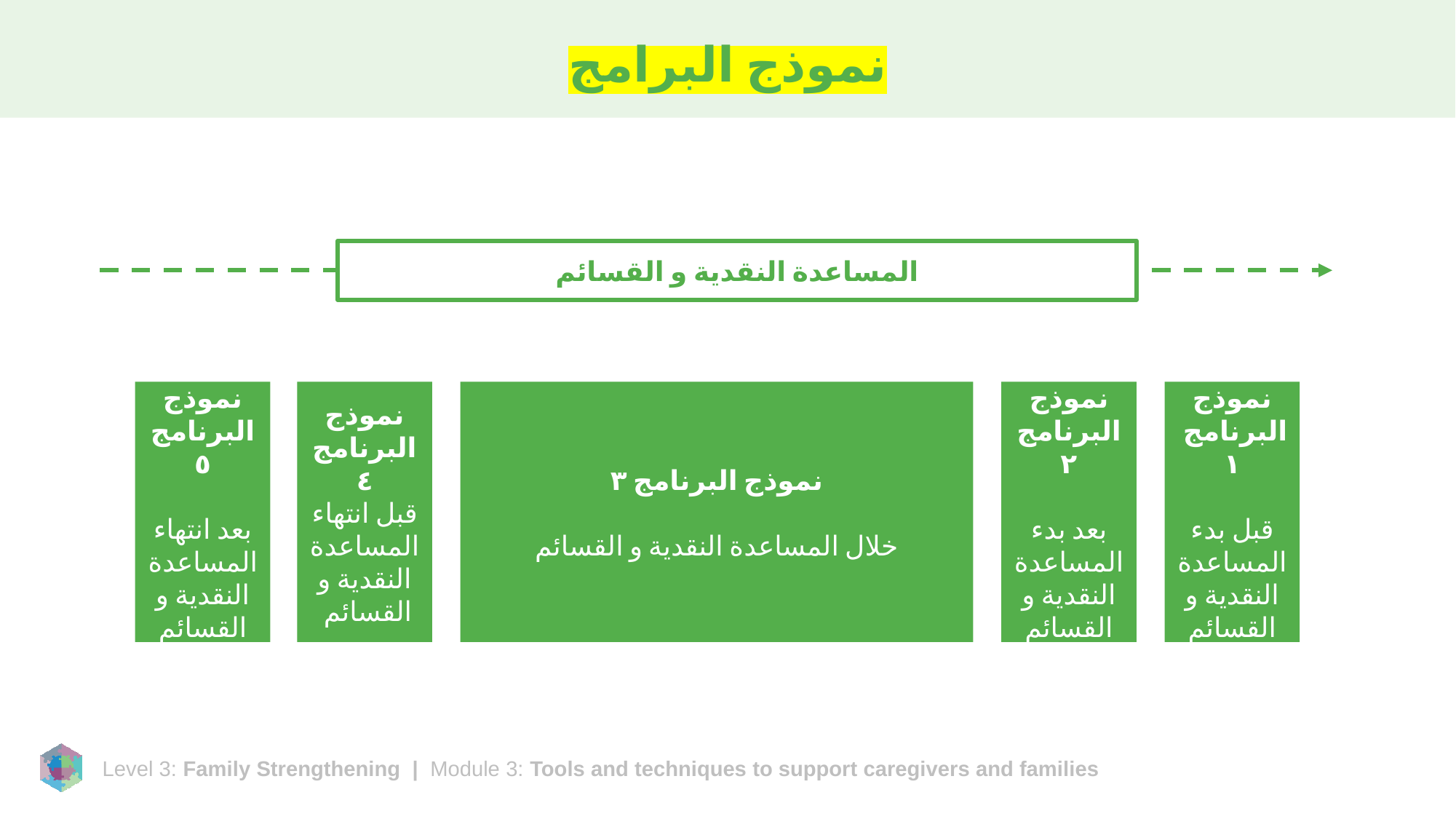

# نموذج البرامج
المساعدة النقدية و القسائم
نموذج البرنامج  ١

قبل بدء المساعدة النقدية و القسائم
نموذج البرنامج ٥

بعد انتهاء المساعدة النقدية و القسائم
نموذج البرنامج ٤
قبل انتهاء
المساعدة النقدية و القسائم
نموذج البرنامج ٣

خلال المساعدة النقدية و القسائم
نموذج البرنامج ٢

بعد بدء المساعدة النقدية و القسائم